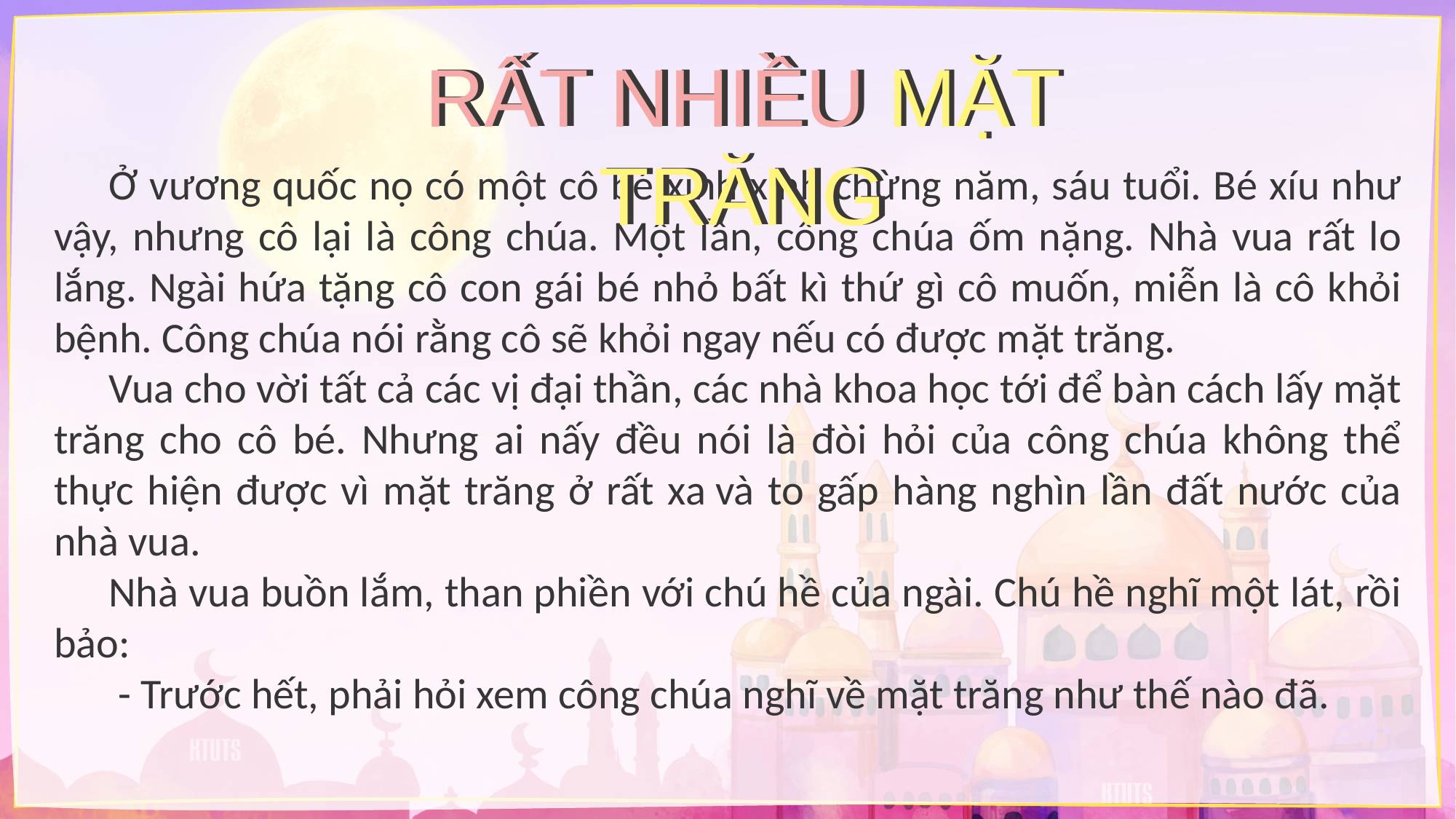

RẤT NHIỀU MẶT TRĂNG
RẤT NHIỀU MẶT TRĂNG
Ở vương quốc nọ có một cô bé xinh xinh chừng năm, sáu tuổi. Bé xíu như vậy, nhưng cô lại là công chúa. Một lần, công chúa ốm nặng. Nhà vua rất lo lắng. Ngài hứa tặng cô con gái bé nhỏ bất kì thứ gì cô muốn, miễn là cô khỏi bệnh. Công chúa nói rằng cô sẽ khỏi ngay nếu có được mặt trăng.
Vua cho vời tất cả các vị đại thần, các nhà khoa học tới để bàn cách lấy mặt trăng cho cô bé. Nhưng ai nấy đều nói là đòi hỏi của công chúa không thể thực hiện được vì mặt trăng ở rất xa và to gấp hàng nghìn lần đất nước của nhà vua.
Nhà vua buồn lắm, than phiền với chú hề của ngài. Chú hề nghĩ một lát, rồi bảo:
 - Trước hết, phải hỏi xem công chúa nghĩ về mặt trăng như thế nào đã.